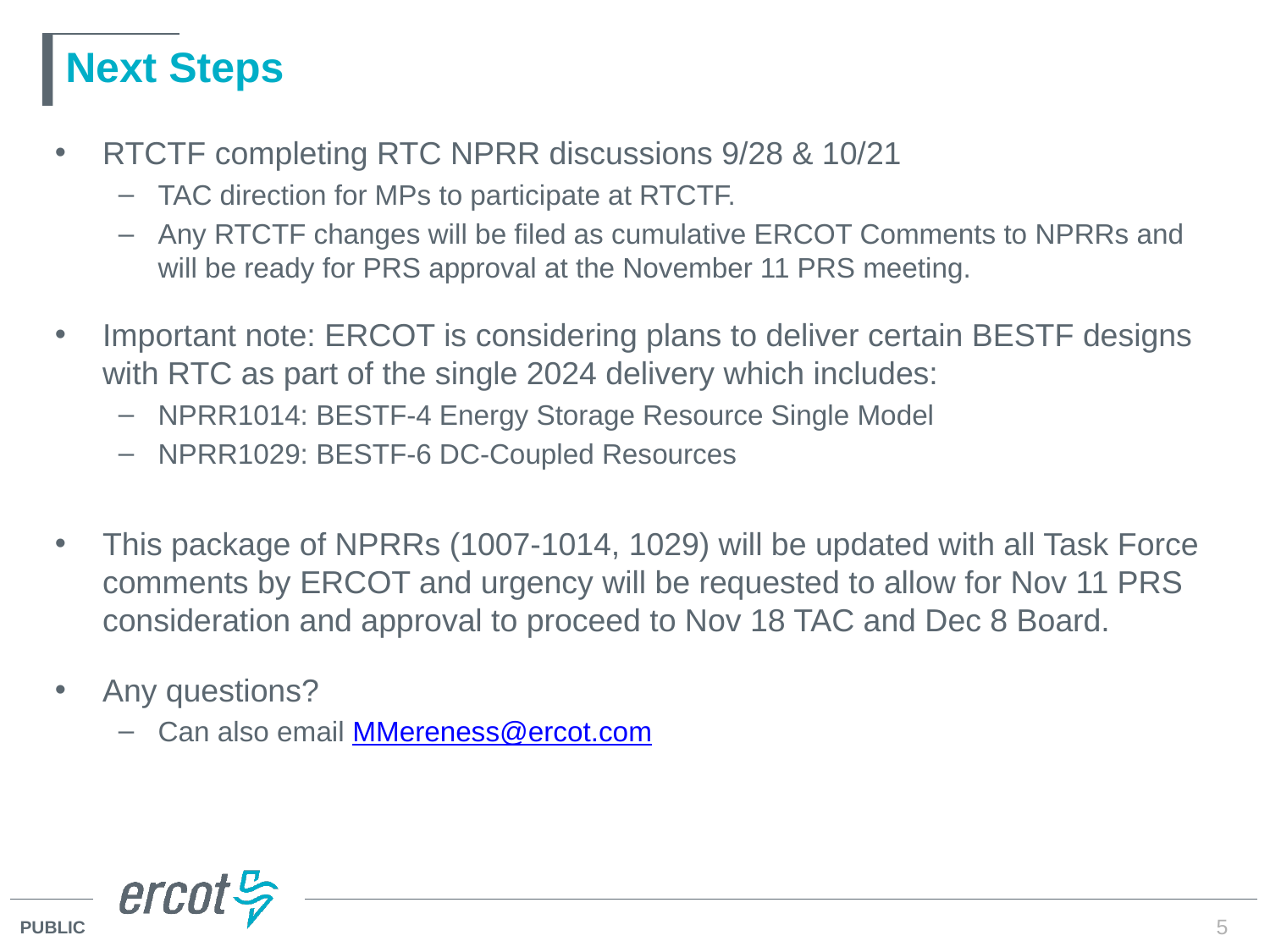

# Next Steps
RTCTF completing RTC NPRR discussions 9/28 & 10/21
TAC direction for MPs to participate at RTCTF.
Any RTCTF changes will be filed as cumulative ERCOT Comments to NPRRs and will be ready for PRS approval at the November 11 PRS meeting.

Important note: ERCOT is considering plans to deliver certain BESTF designs with RTC as part of the single 2024 delivery which includes:
NPRR1014: BESTF-4 Energy Storage Resource Single Model
NPRR1029: BESTF-6 DC-Coupled Resources

This package of NPRRs (1007-1014, 1029) will be updated with all Task Force comments by ERCOT and urgency will be requested to allow for Nov 11 PRS consideration and approval to proceed to Nov 18 TAC and Dec 8 Board.

Any questions?
Can also email MMereness@ercot.com

5